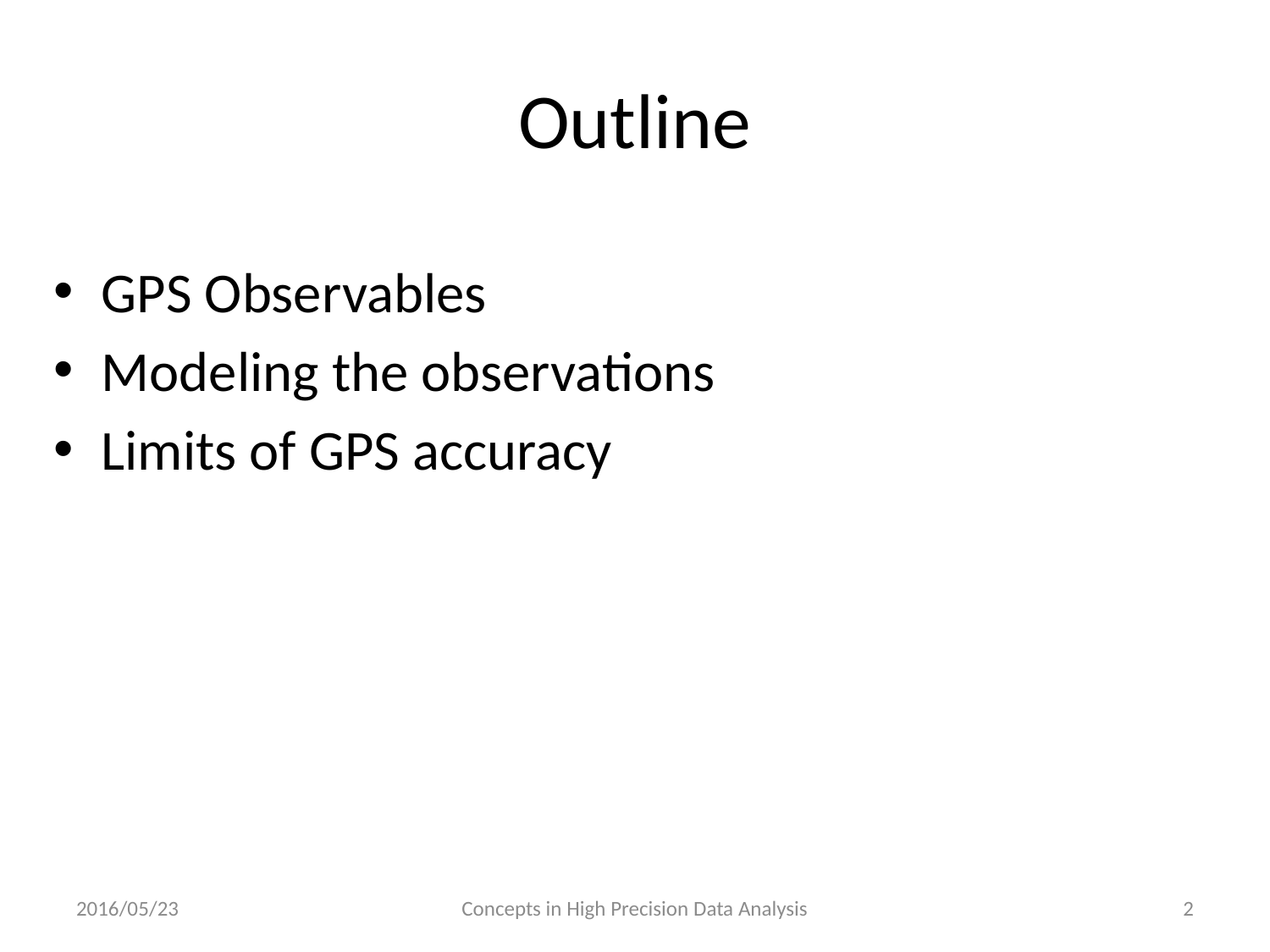

# Outline

GPS Observables
Modeling the observations
Limits of GPS accuracy

2016/05/23
Concepts in High Precision Data Analysis
2